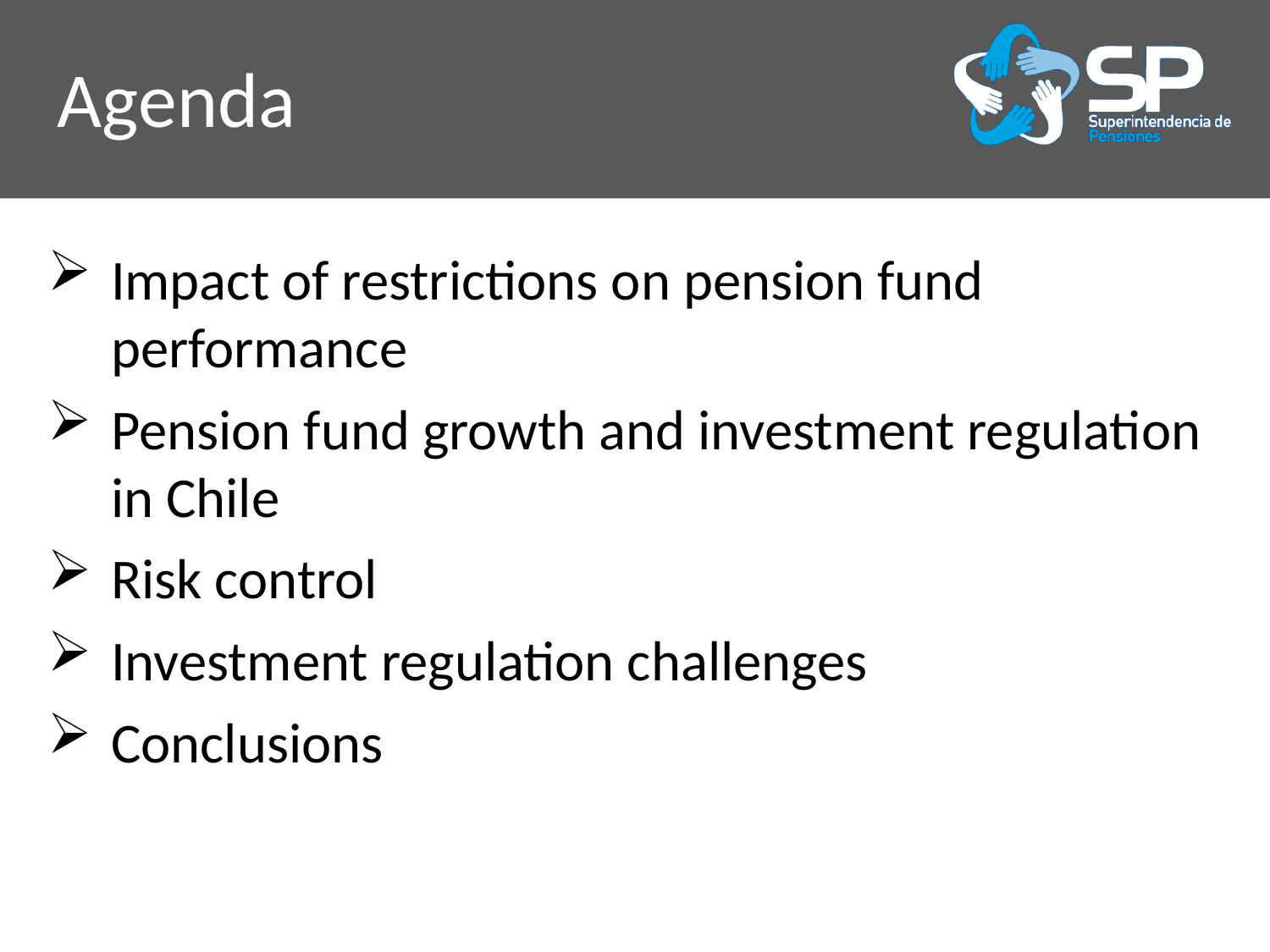

# Agenda
Impact of restrictions on pension fund performance
Pension fund growth and investment regulation in Chile
Risk control
Investment regulation challenges
Conclusions